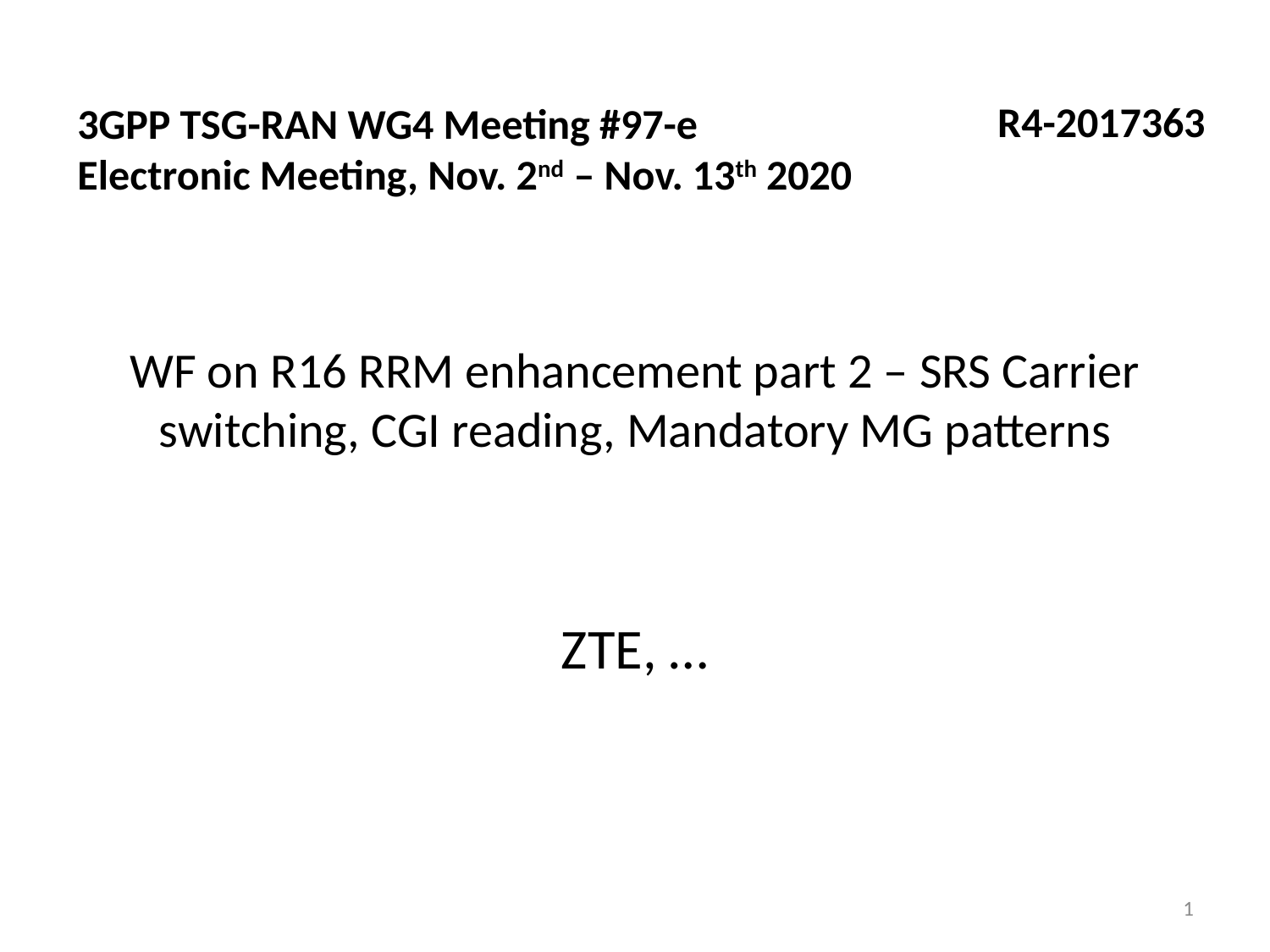

R4-2017363
3GPP TSG-RAN WG4 Meeting #97-e
Electronic Meeting, Nov. 2nd – Nov. 13th 2020

# WF on R16 RRM enhancement part 2 – SRS Carrier switching, CGI reading, Mandatory MG patterns
ZTE, …
1